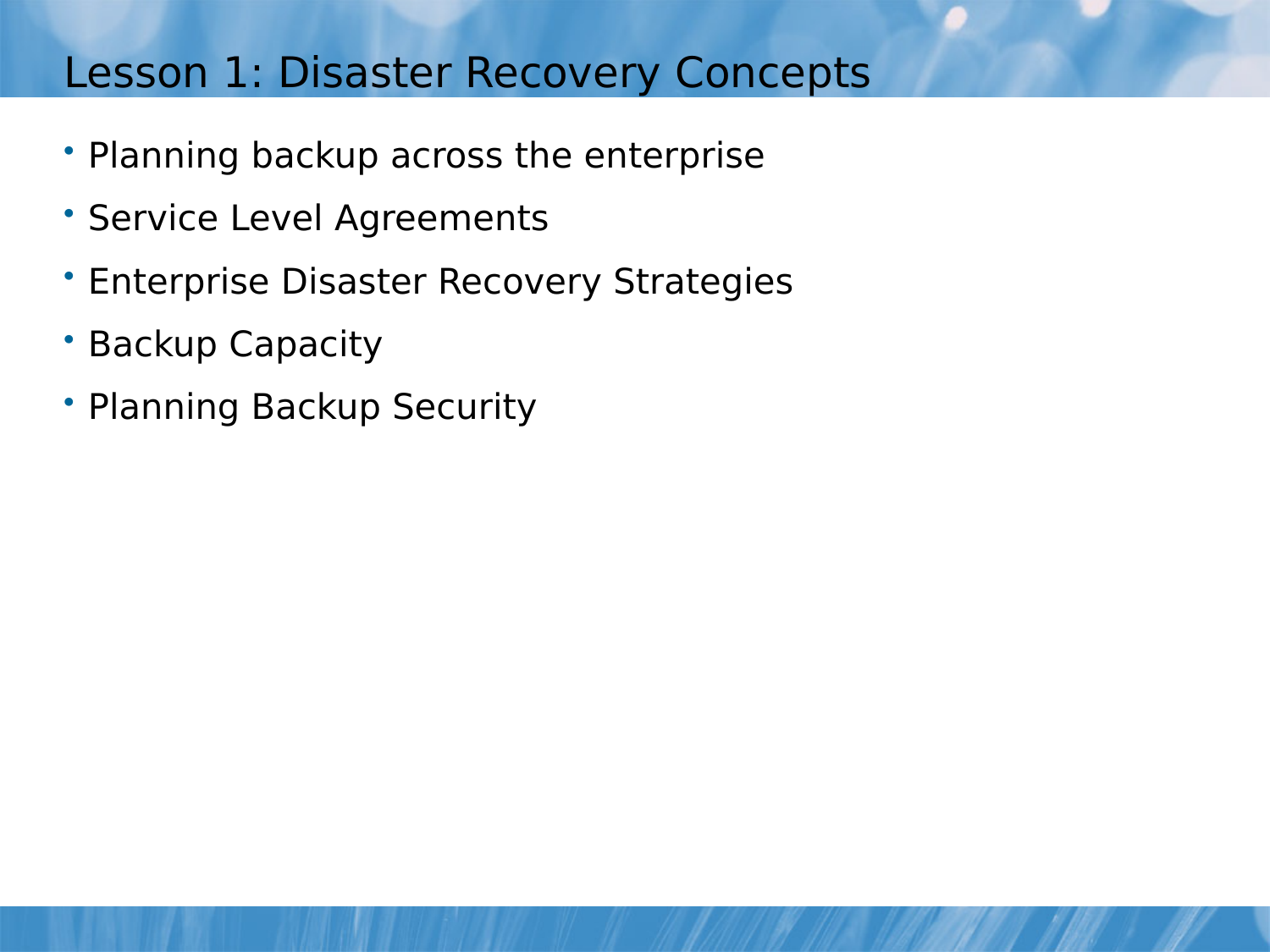

# Lesson 1: Disaster Recovery Concepts
Planning backup across the enterprise
Service Level Agreements
Enterprise Disaster Recovery Strategies
Backup Capacity
Planning Backup Security